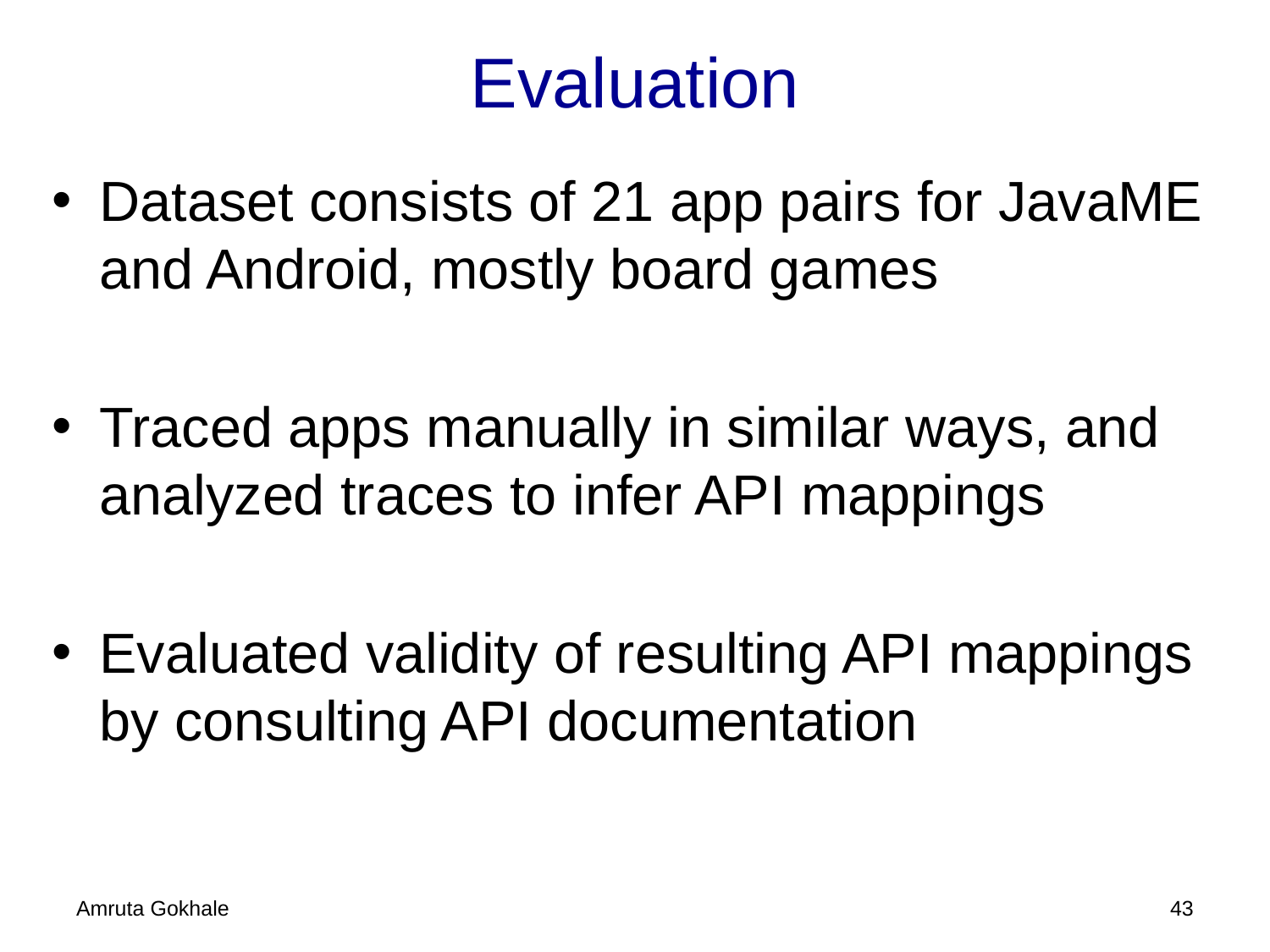

# Evaluation
Dataset consists of 21 app pairs for JavaME and Android, mostly board games

Traced apps manually in similar ways, and analyzed traces to infer API mappings

Evaluated validity of resulting API mappings by consulting API documentation

Amruta Gokhale
43